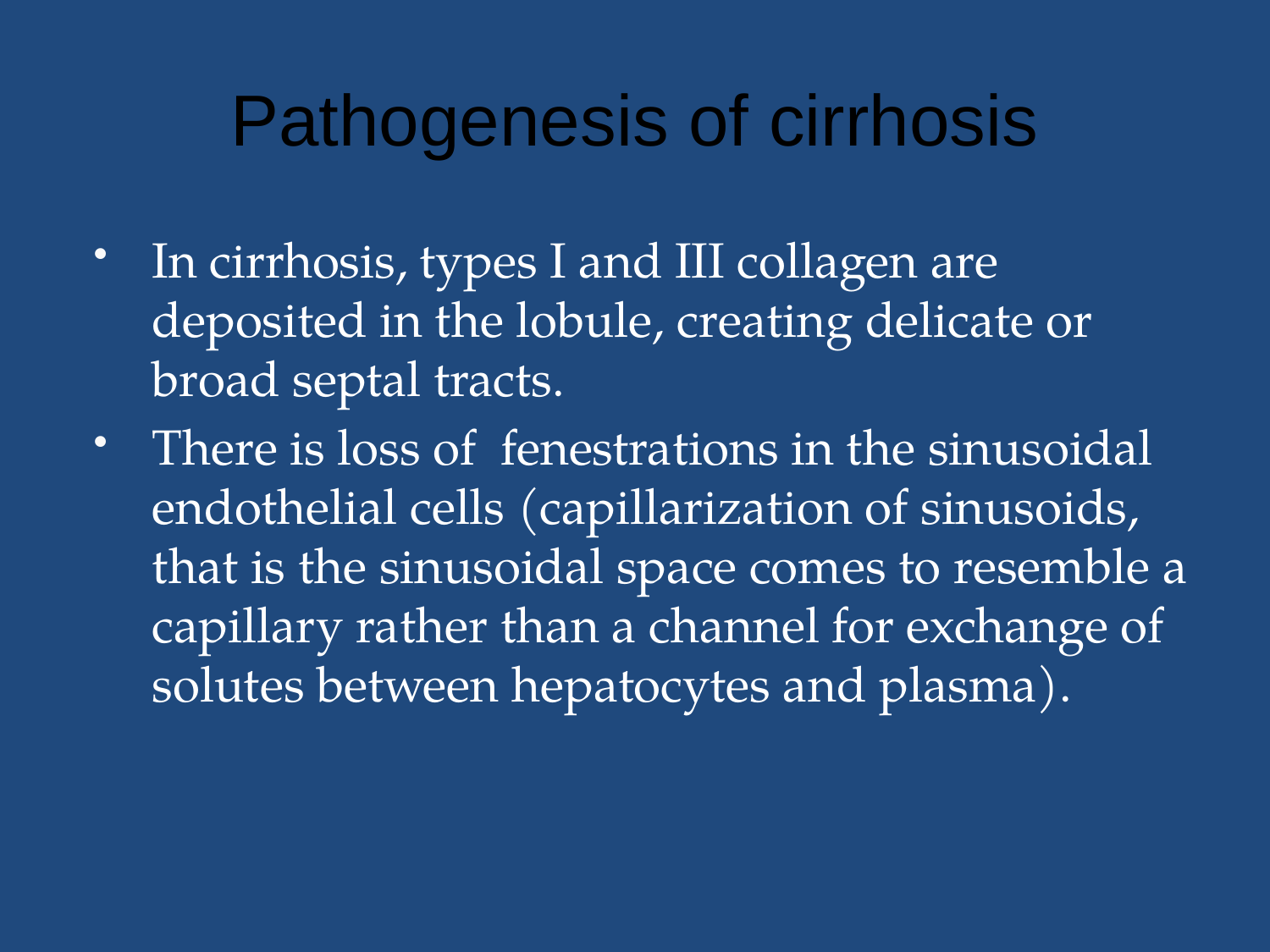

# Pathogenesis of cirrhosis
In cirrhosis, types I and III collagen are deposited in the lobule, creating delicate or broad septal tracts.
There is loss of  fenestrations in the sinusoidal endothelial cells (capillarization of sinusoids, that is the sinusoidal space comes to resemble a capillary rather than a channel for exchange of solutes between hepatocytes and plasma).